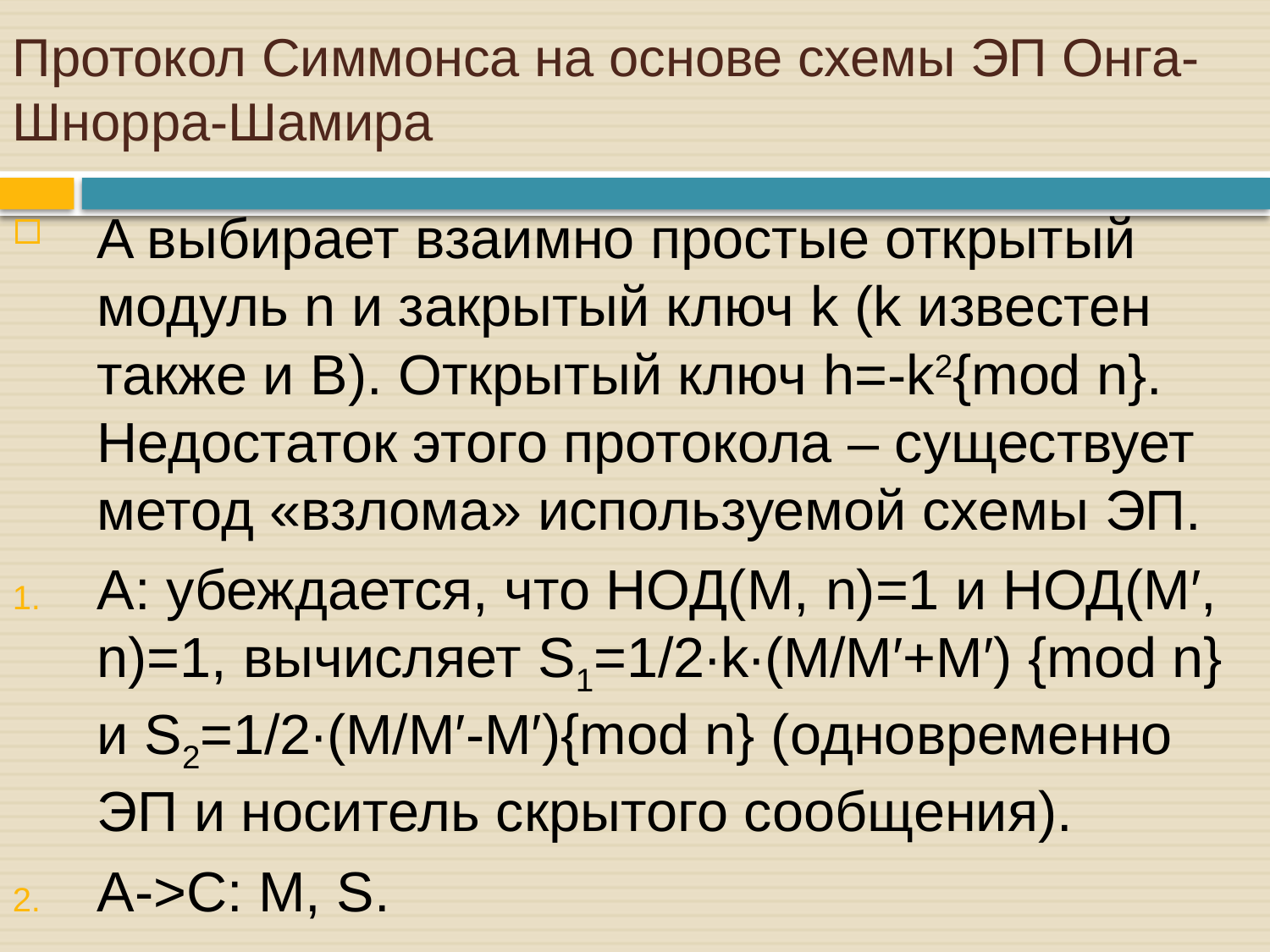

# Протокол Симмонса на основе схемы ЭП Онга-Шнорра-Шамира
A выбирает взаимно простые открытый модуль n и закрытый ключ k (k известен также и B). Открытый ключ h=-k2{mod n}. Недостаток этого протокола – существует метод «взлома» используемой схемы ЭП.
A: убеждается, что НОД(M, n)=1 и НОД(M′, n)=1, вычисляет S1=1/2∙k∙(M/M′+M′) {mod n} и S2=1/2∙(M/M′-M′){mod n} (одновременно ЭП и носитель скрытого сообщения).
A->C: M, S.